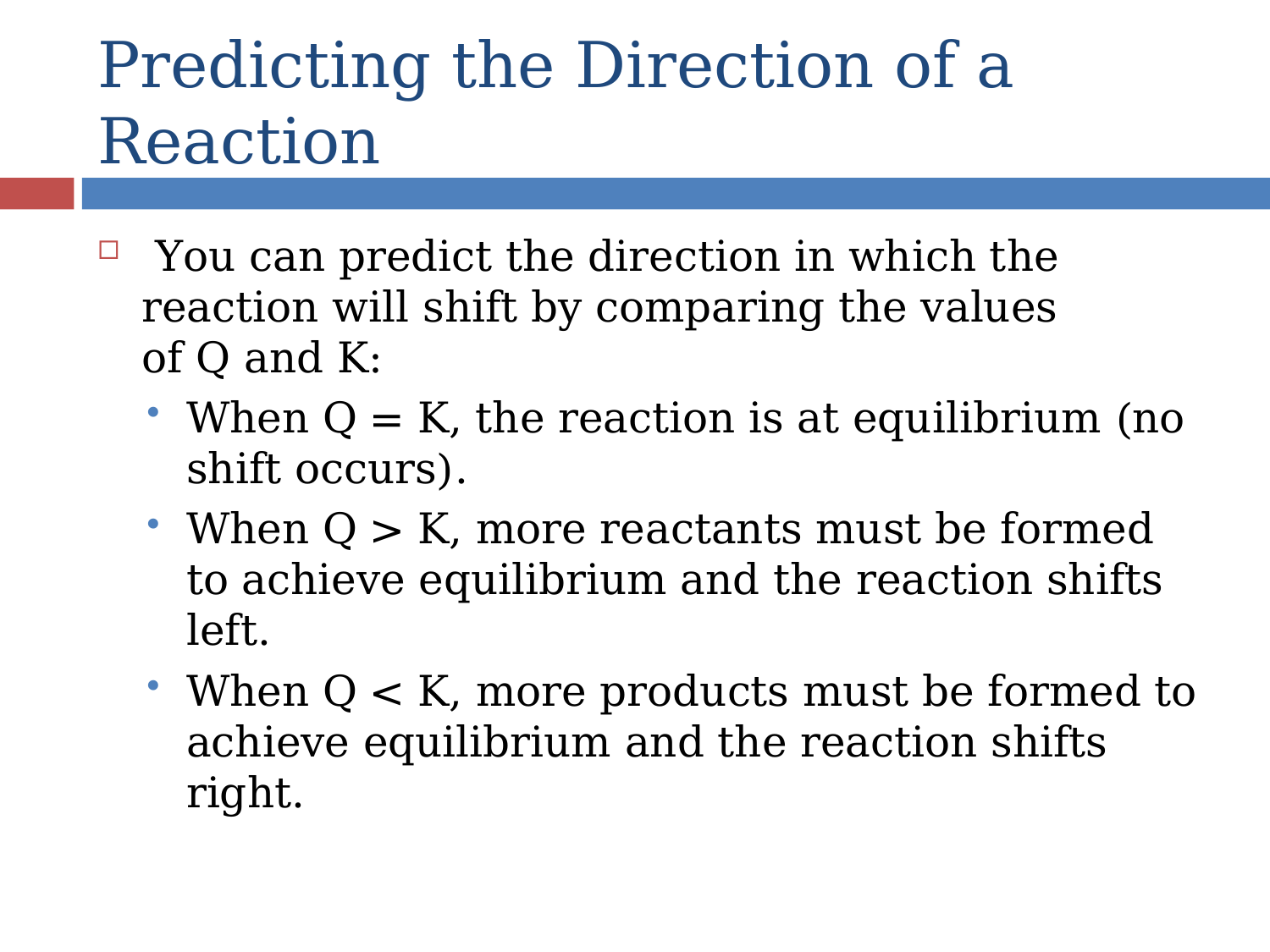

# Predicting the Direction of a Reaction
 You can predict the direction in which the reaction will shift by comparing the values of Q and K:
When Q = K, the reaction is at equilibrium (no shift occurs).
When Q > K, more reactants must be formed to achieve equilibrium and the reaction shifts left.
When Q < K, more products must be formed to achieve equilibrium and the reaction shifts right.